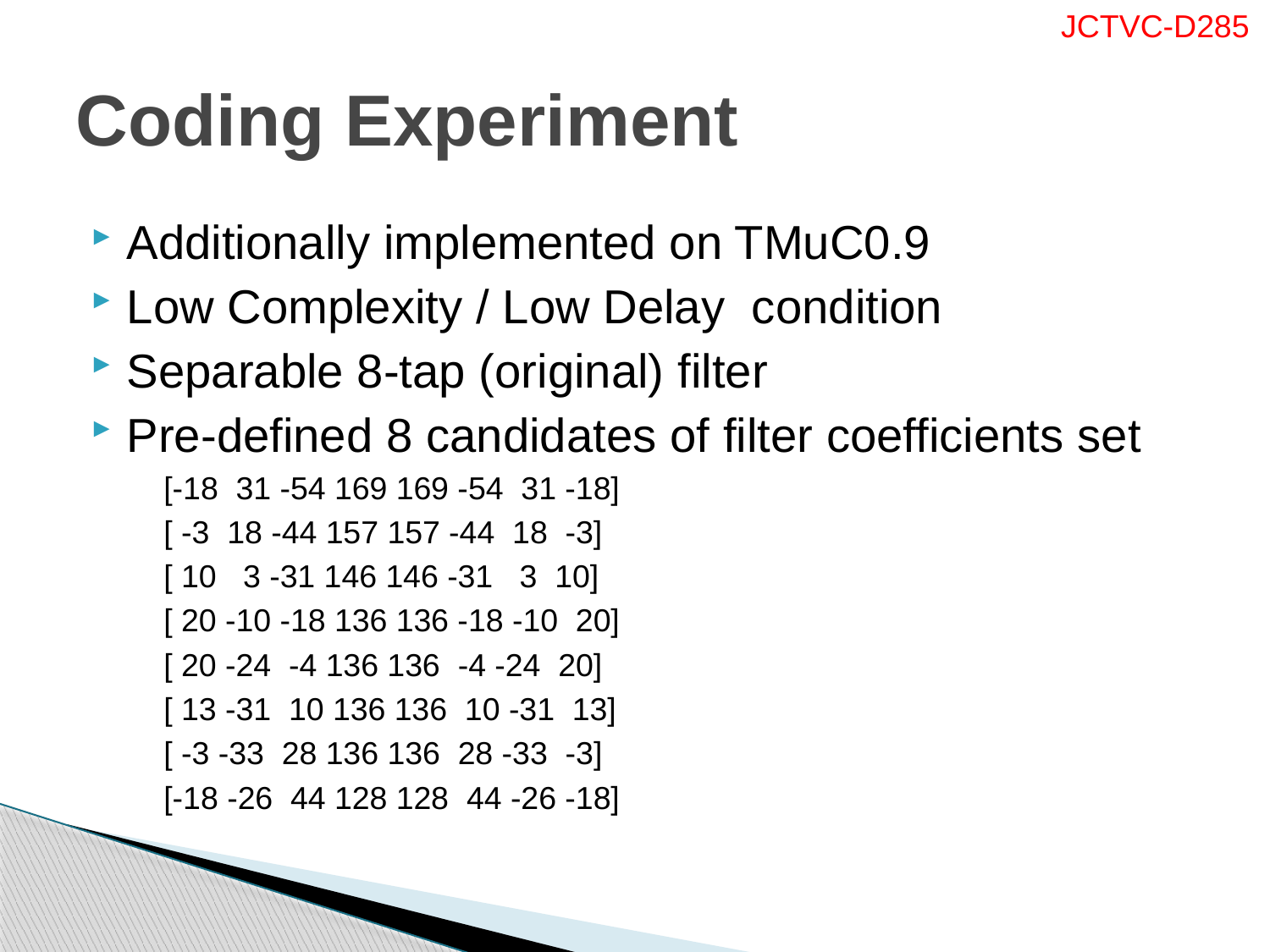

# Coding Experiment
Additionally implemented on TMuC0.9
Low Complexity / Low Delay  condition
Separable 8-tap (original) filter
Pre-defined 8 candidates of filter coefficients set
[-18  31 -54 169 169 -54  31 -18]
[ -3  18 -44 157 157 -44  18  -3]
[ 10   3 -31 146 146 -31   3  10]
[ 20 -10 -18 136 136 -18 -10  20]
[ 20 -24  -4 136 136  -4 -24  20]
[ 13 -31  10 136 136  10 -31  13]
[ -3 -33  28 136 136  28 -33  -3]
[-18 -26  44 128 128  44 -26 -18]